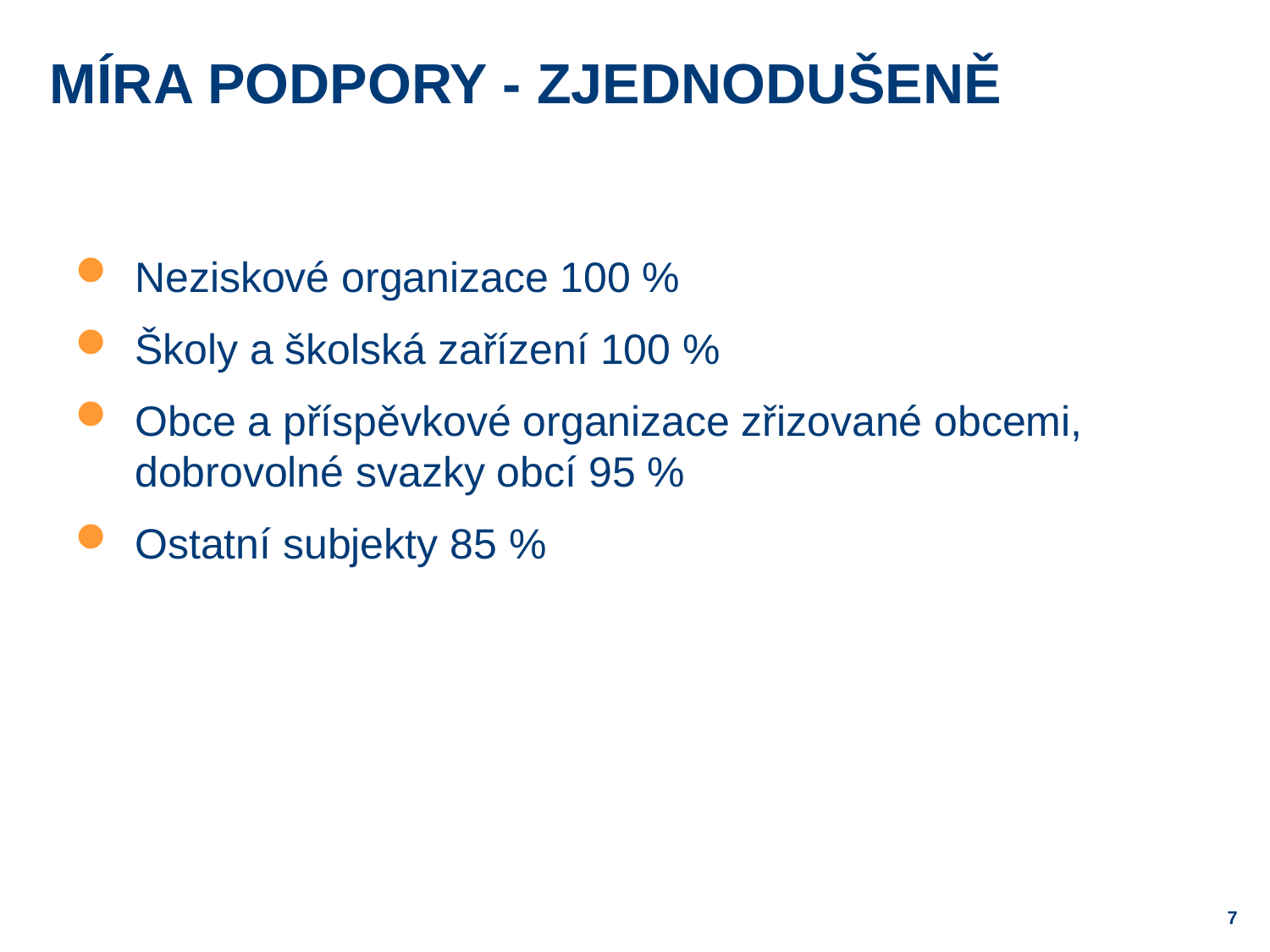

# Míra podpory - zjednodušeně
Neziskové organizace 100 %
Školy a školská zařízení 100 %
Obce a příspěvkové organizace zřizované obcemi, dobrovolné svazky obcí 95 %
Ostatní subjekty 85 %
7